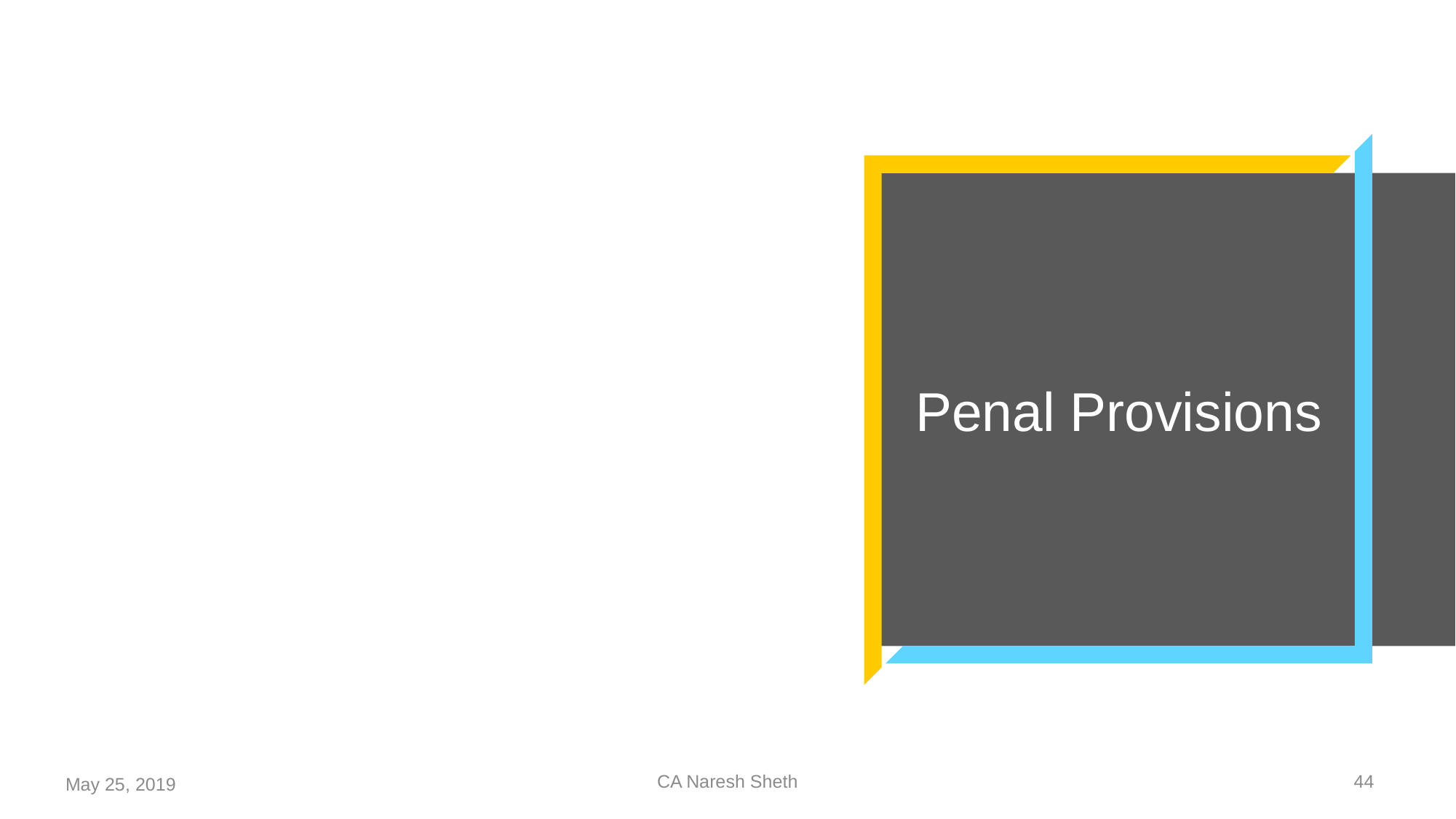

# Penal Provisions
CA Naresh Sheth
44
May 25, 2019